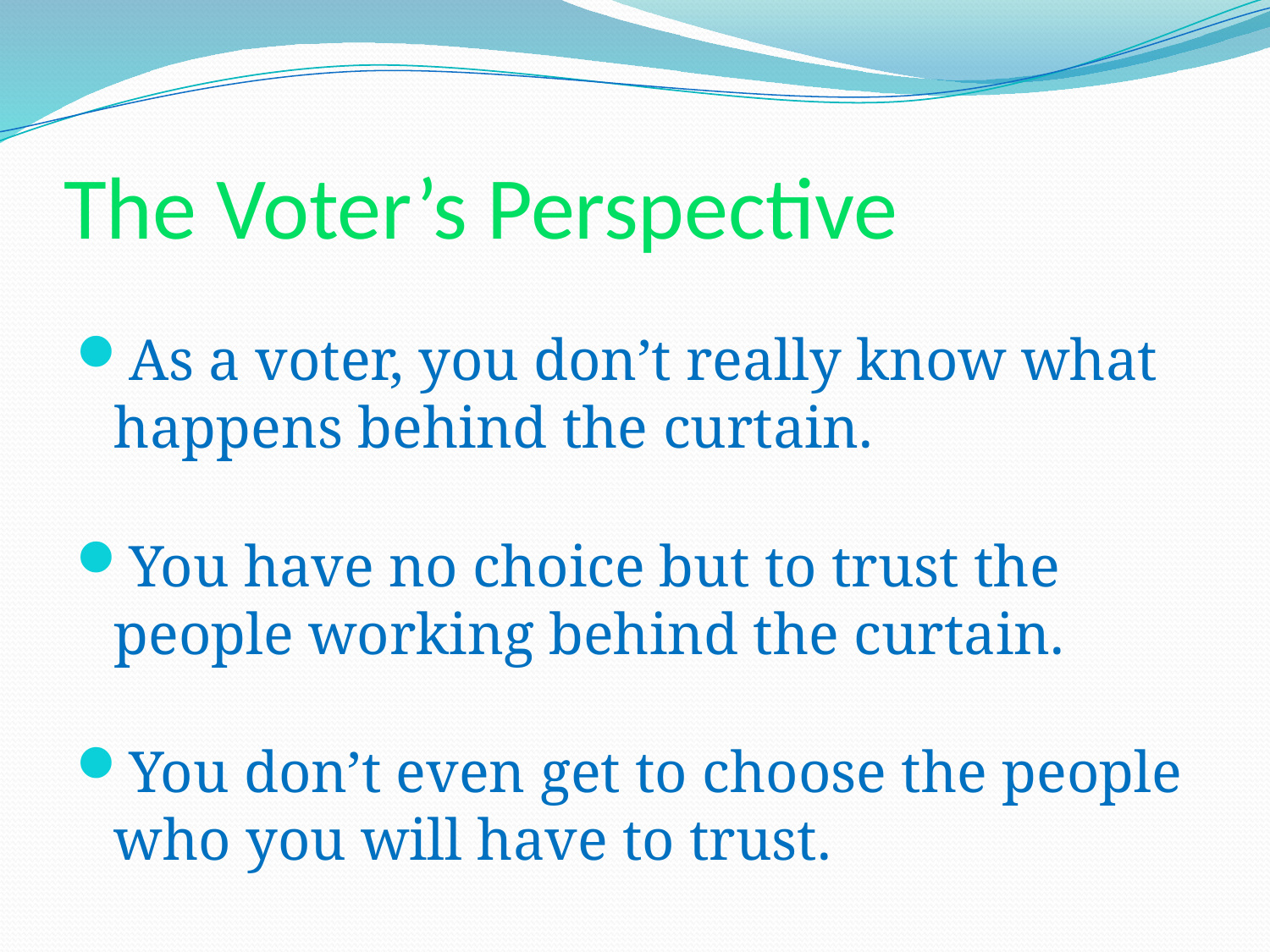

# The Voter’s Perspective

As a voter, you don’t really know what happens behind the curtain.

You have no choice but to trust the people working behind the curtain.

You don’t even get to choose the people who you will have to trust.